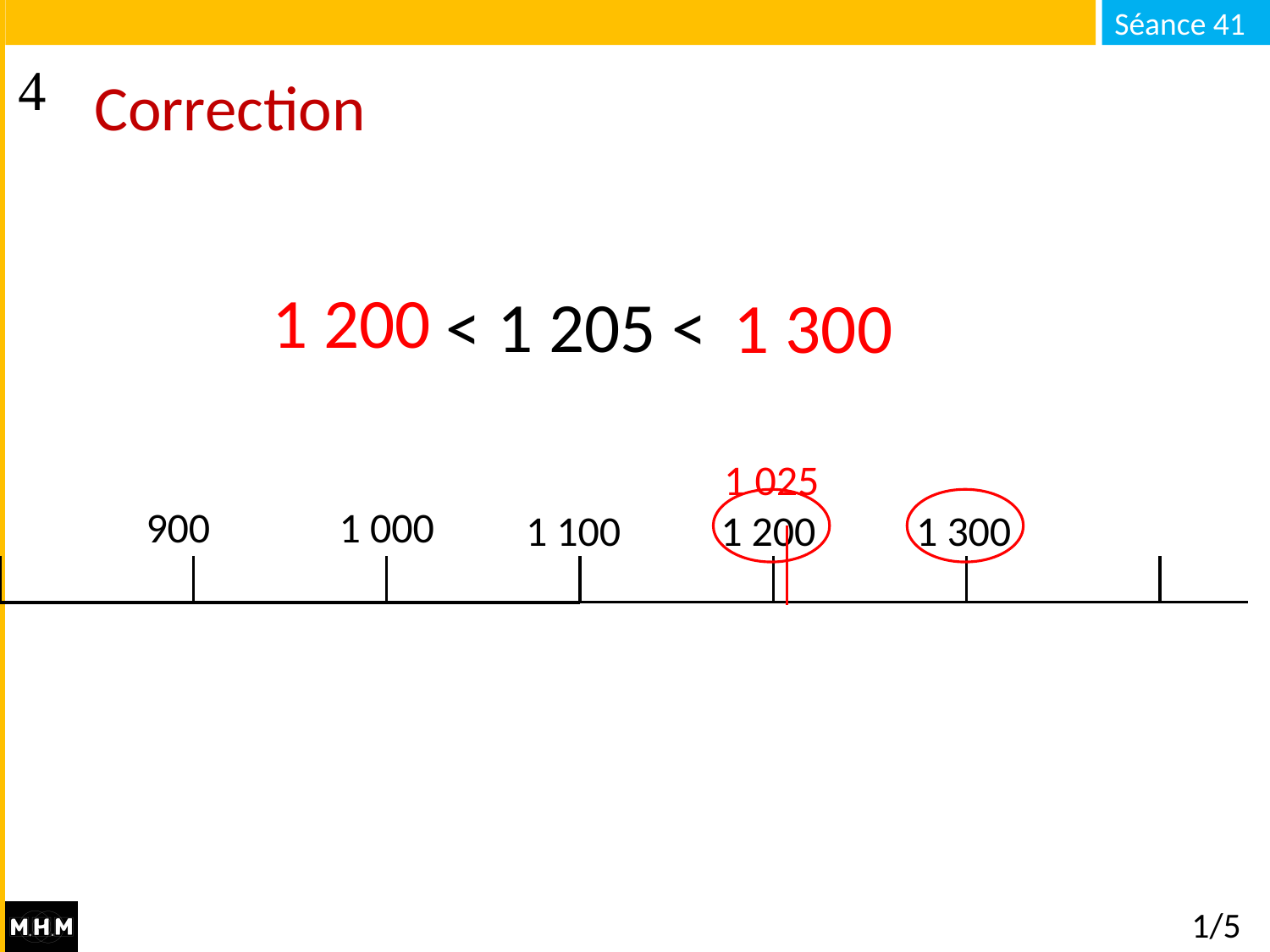

# Correction
1 200
… < 1 205 < …
1 300
1 025

900
1 000
1 100
1 200
1 300
1/5